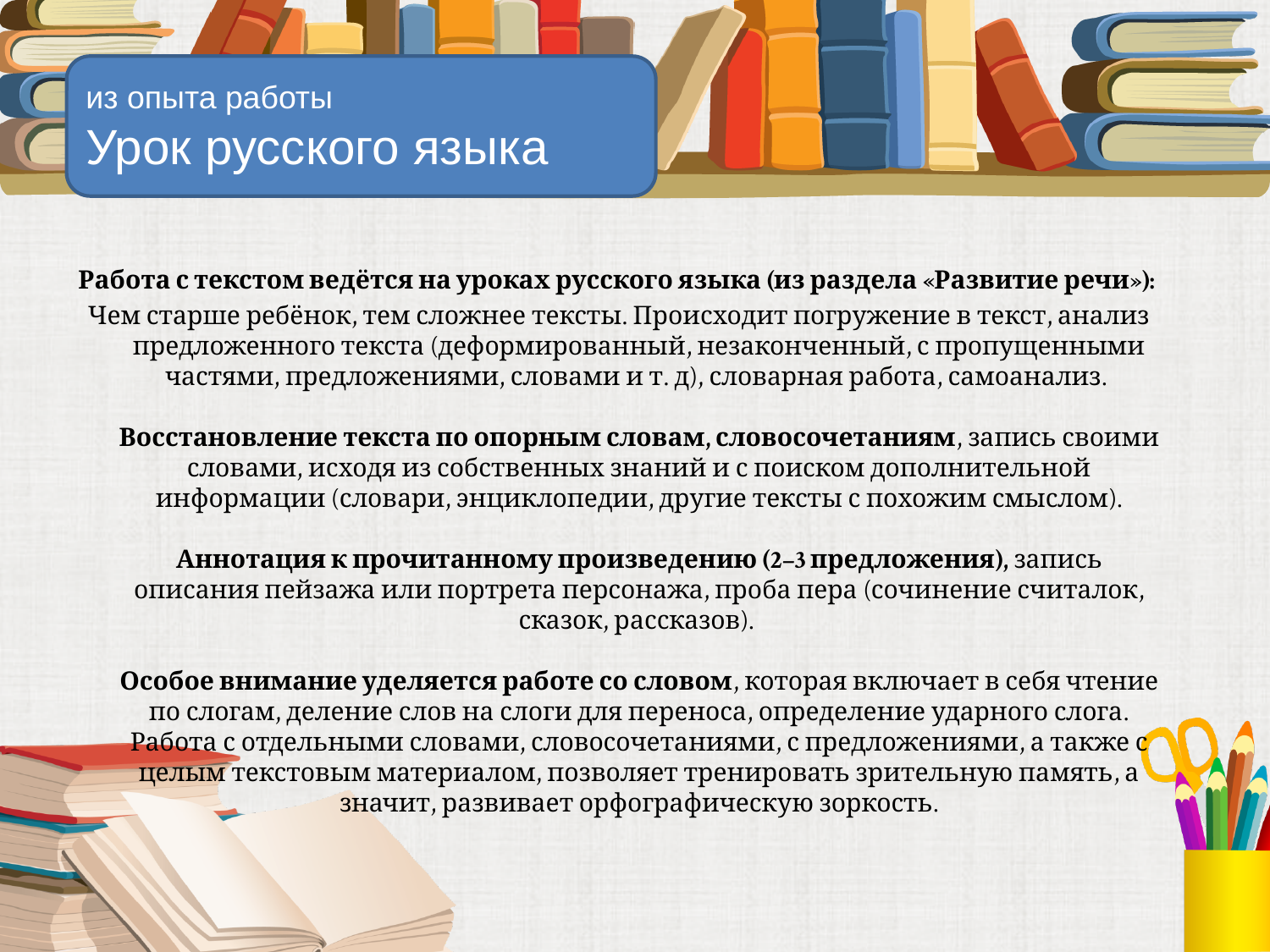

#
из опыта работы
Урок русского языка

Работа с текстом ведётся на уроках русского языка (из раздела «Развитие речи»):
Чем старше ребёнок, тем сложнее тексты. Происходит погружение в текст, анализ предложенного текста (деформированный, незаконченный, с пропущенными частями, предложениями, словами и т. д), словарная работа, самоанализ. 
Восстановление текста по опорным словам, словосочетаниям, запись своими словами, исходя из собственных знаний и с поиском дополнительной информации (словари, энциклопедии, другие тексты с похожим смыслом).
Аннотация к прочитанному произведению (2–3 предложения), запись описания пейзажа или портрета персонажа, проба пера (сочинение считалок, сказок, рассказов). 
Особое внимание уделяется работе со словом, которая включает в себя чтение по слогам, деление слов на слоги для переноса, определение ударного слога. Работа с отдельными словами, словосочетаниями, с предложениями, а также с целым текстовым материалом, позволяет тренировать зрительную память, а значит, развивает орфографическую зоркость.